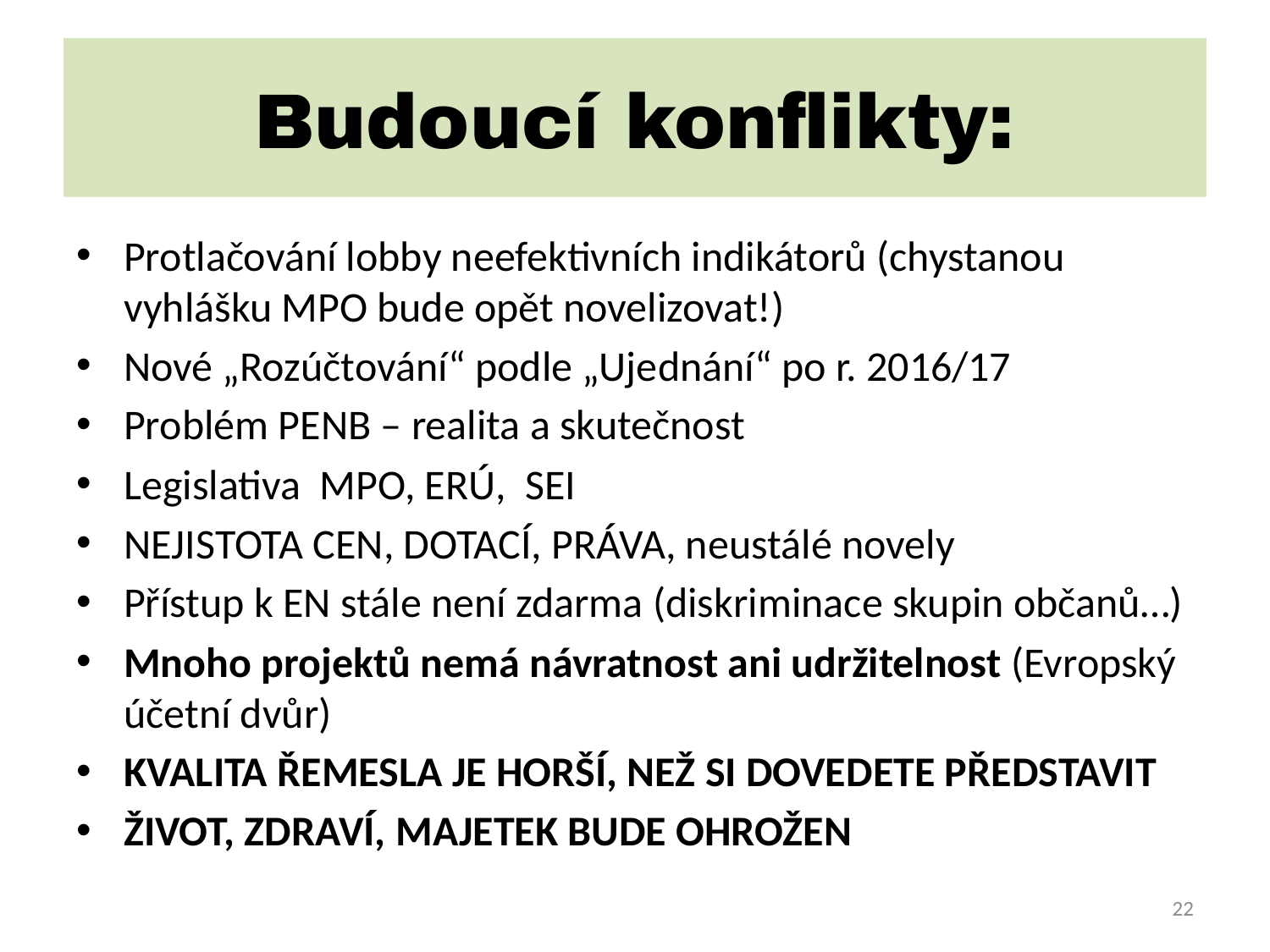

# Budoucí konflikty:
Protlačování lobby neefektivních indikátorů (chystanou vyhlášku MPO bude opět novelizovat!)
Nové „Rozúčtování“ podle „Ujednání“ po r. 2016/17
Problém PENB – realita a skutečnost
Legislativa  MPO, ERÚ,  SEI
NEJISTOTA CEN, DOTACÍ, PRÁVA, neustálé novely
Přístup k EN stále není zdarma (diskriminace skupin občanů…)
Mnoho projektů nemá návratnost ani udržitelnost (Evropský účetní dvůr)
KVALITA ŘEMESLA JE HORŠÍ, NEŽ SI DOVEDETE PŘEDSTAVIT
ŽIVOT, ZDRAVÍ, MAJETEK BUDE OHROŽEN

22